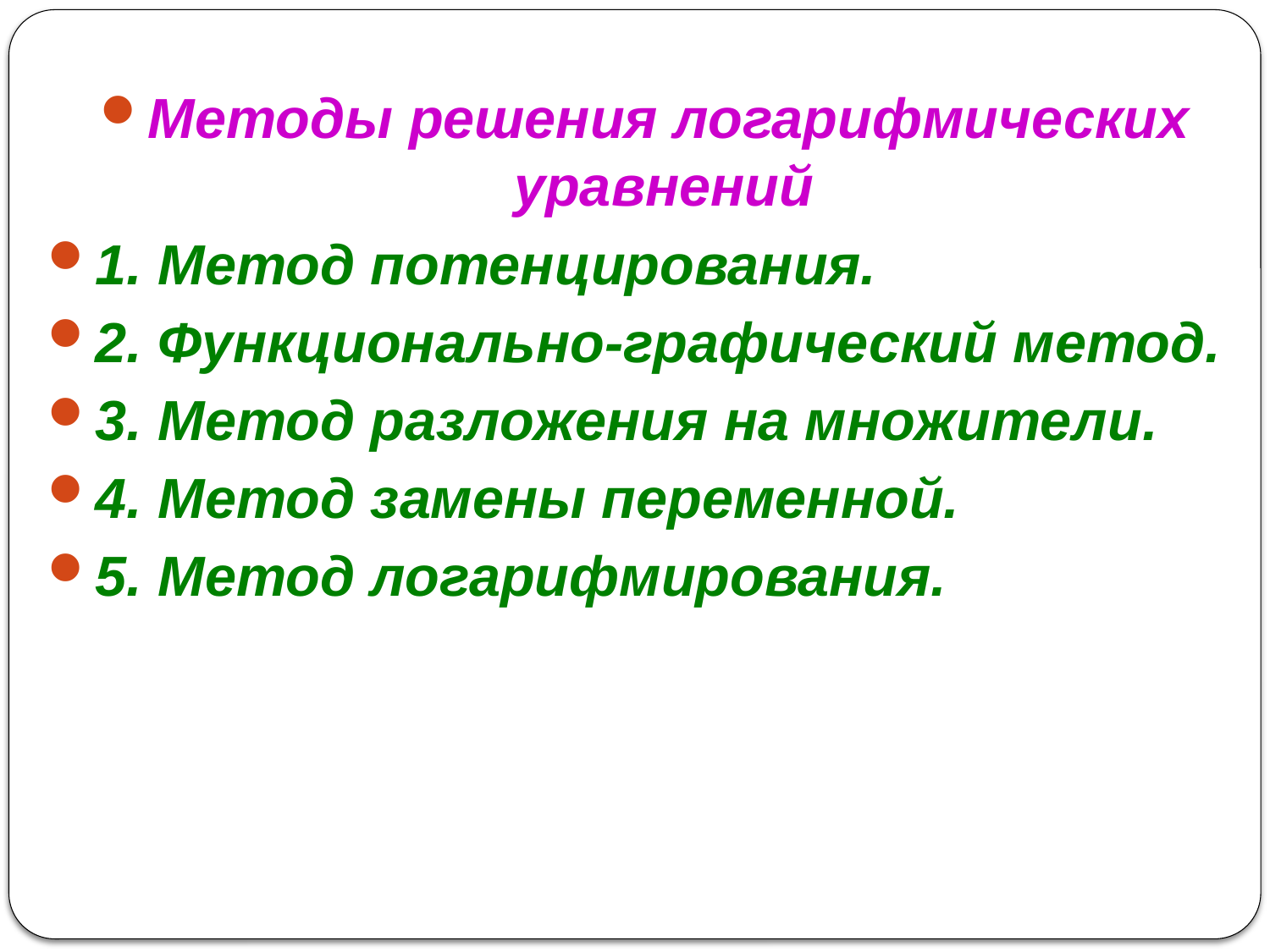

#
Методы решения логарифмических уравнений
1. Метод потенцирования.
2. Функционально-графический метод.
3. Метод разложения на множители.
4. Метод замены переменной.
5. Метод логарифмирования.